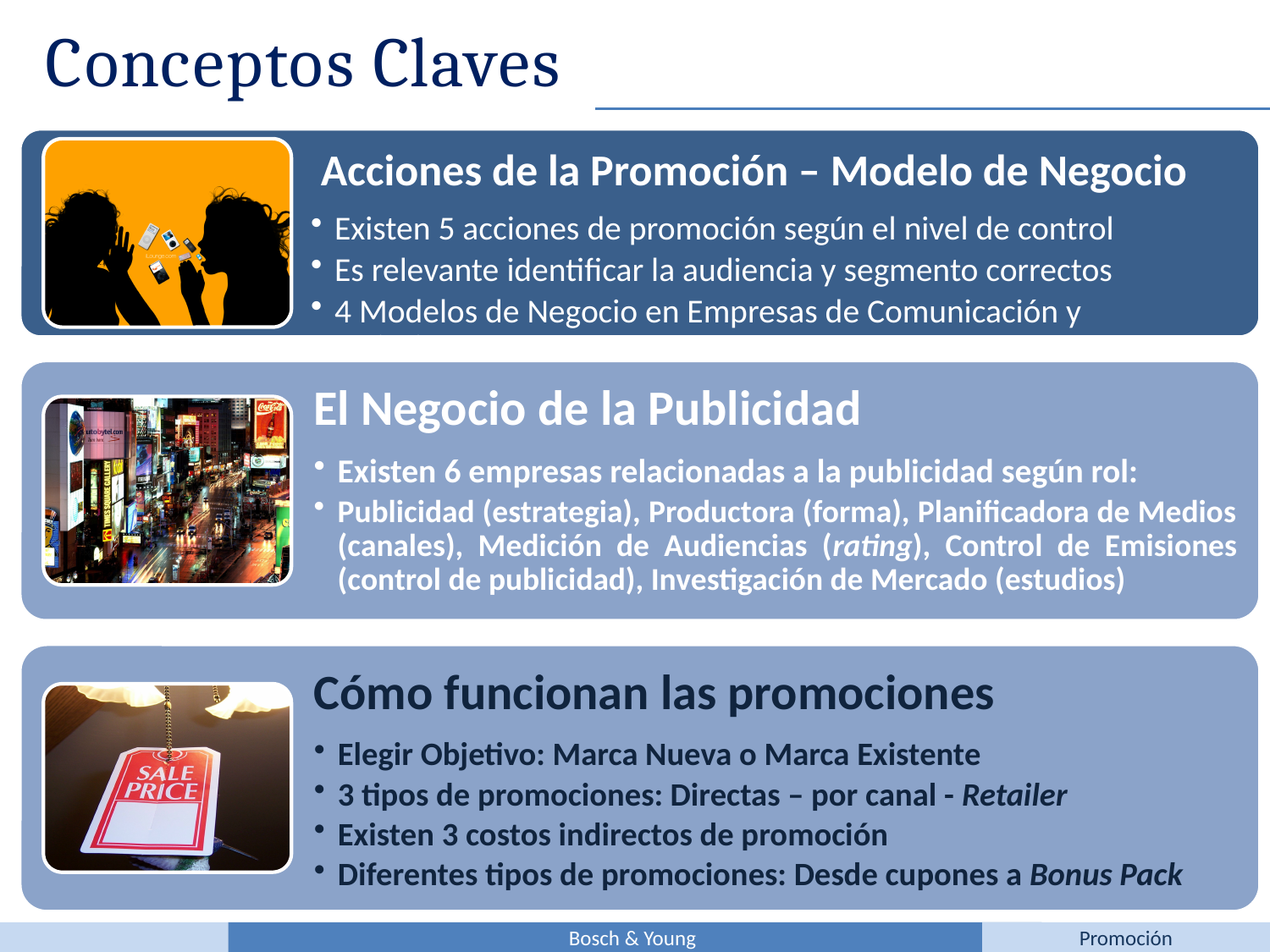

Conceptos Claves
 Acciones de la Promoción – Modelo de Negocio
Existen 5 acciones de promoción según el nivel de control
Es relevante identificar la audiencia y segmento correctos
4 Modelos de Negocio en Empresas de Comunicación y variaciones
El Negocio de la Publicidad
Existen 6 empresas relacionadas a la publicidad según rol:
Publicidad (estrategia), Productora (forma), Planificadora de Medios (canales), Medición de Audiencias (rating), Control de Emisiones (control de publicidad), Investigación de Mercado (estudios)
Cómo funcionan las promociones
Elegir Objetivo: Marca Nueva o Marca Existente
3 tipos de promociones: Directas – por canal - Retailer
Existen 3 costos indirectos de promoción
Diferentes tipos de promociones: Desde cupones a Bonus Pack

Bosch & Young
Promoción